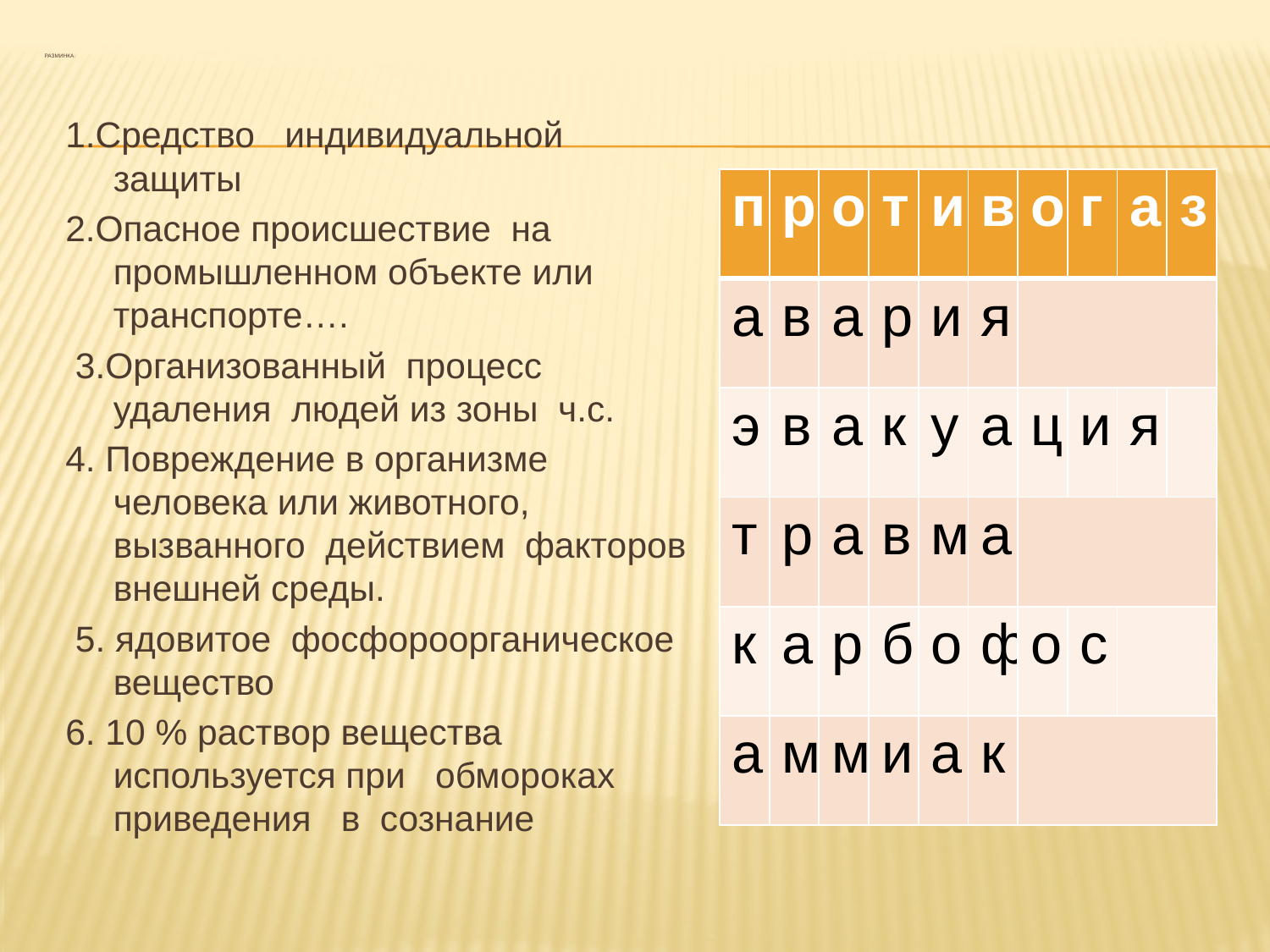

# Разминка:
1.Средство   индивидуальной защиты
2.Опасное происшествие  на промышленном объекте или транспорте….
 3.Организованный  процесс  удаления  людей из зоны  ч.с.
4. Повреждение в организме человека или животного, вызванного  действием  факторов  внешней среды.
 5. ядовитое  фосфороорганическое  вещество
6. 10 % раствор вещества  используется при   обмороках   приведения   в  сознание

| п | р | о | т | и | в | о | г | а | з |
| --- | --- | --- | --- | --- | --- | --- | --- | --- | --- |
| а | в | а | р | и | я |  |  |  |  |
| э | в | а | к | у | а | ц | и | я |  |
| т | р | а | в | м | а |  |  |  |  |
| к | а | р | б | о | ф | о | с |  |  |
| а | м | м | и | а | к |  |  |  |  |